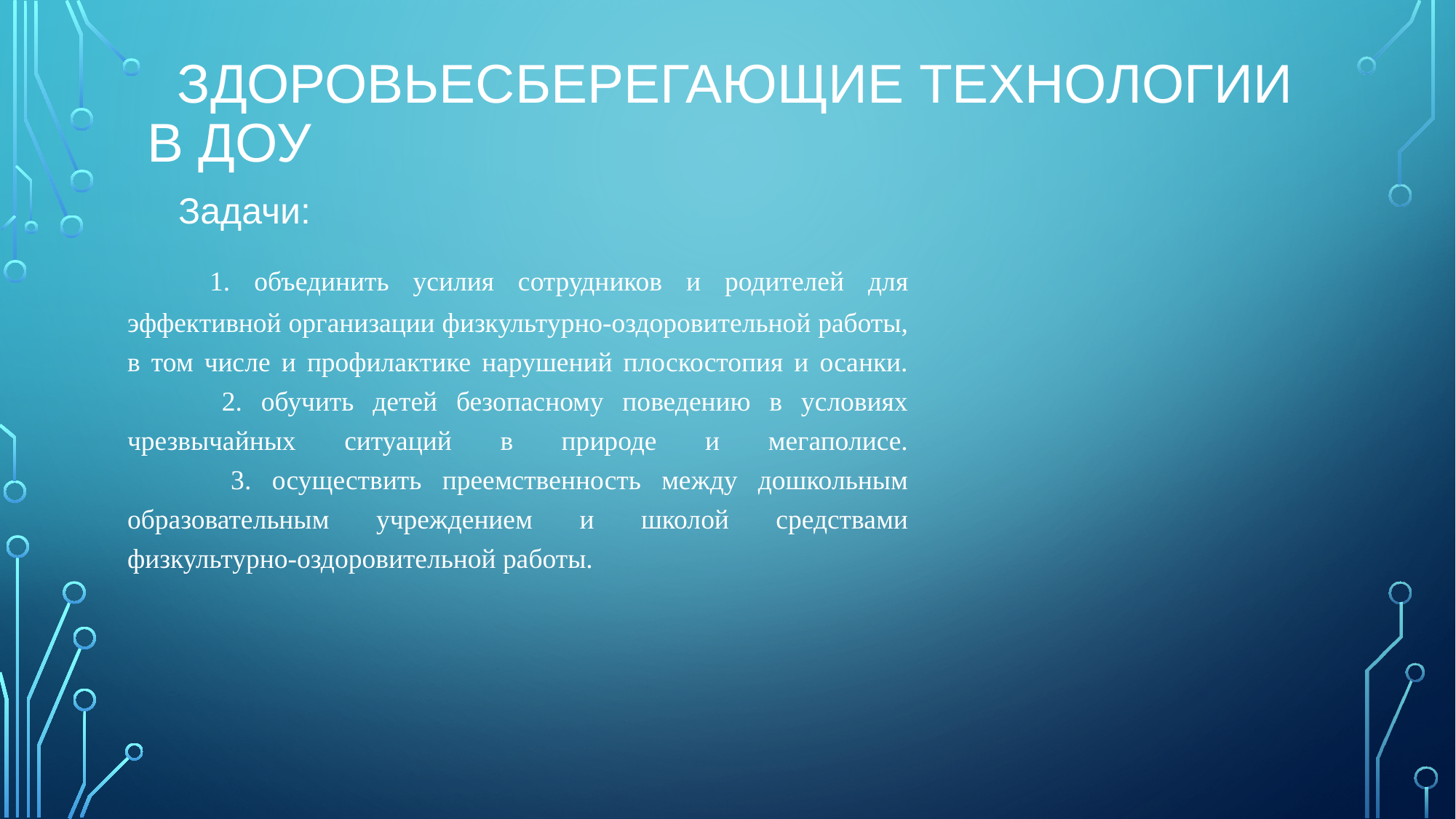

# Здоровьесберегающие технологии в доу
     Задачи:
   1. объединить усилия сотрудников и родителей для эффективной организации физкультурно-оздоровительной работы, в том числе и профилактике нарушений плоскостопия и осанки.
     2. обучить детей безопасному поведению в условиях чрезвычайных ситуаций в природе и мегаполисе.
     3. осуществить преемственность между дошкольным образовательным учреждением и школой средствами физкультурно-оздоровительной работы.